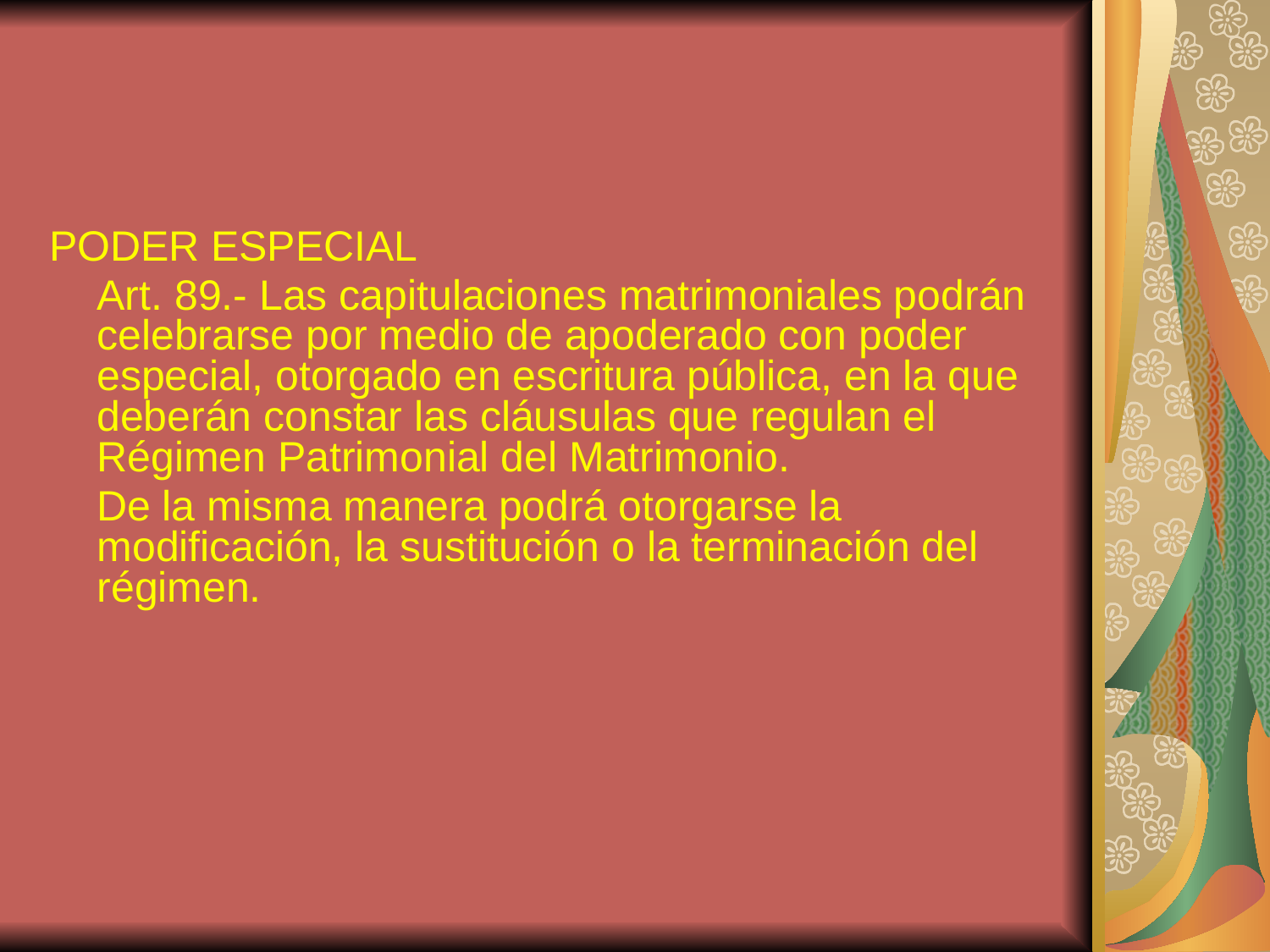

#
PODER ESPECIAL
	Art. 89.- Las capitulaciones matrimoniales podrán celebrarse por medio de apoderado con poder especial, otorgado en escritura pública, en la que deberán constar las cláusulas que regulan el Régimen Patrimonial del Matrimonio.
    De la misma manera podrá otorgarse la modificación, la sustitución o la terminación del régimen.